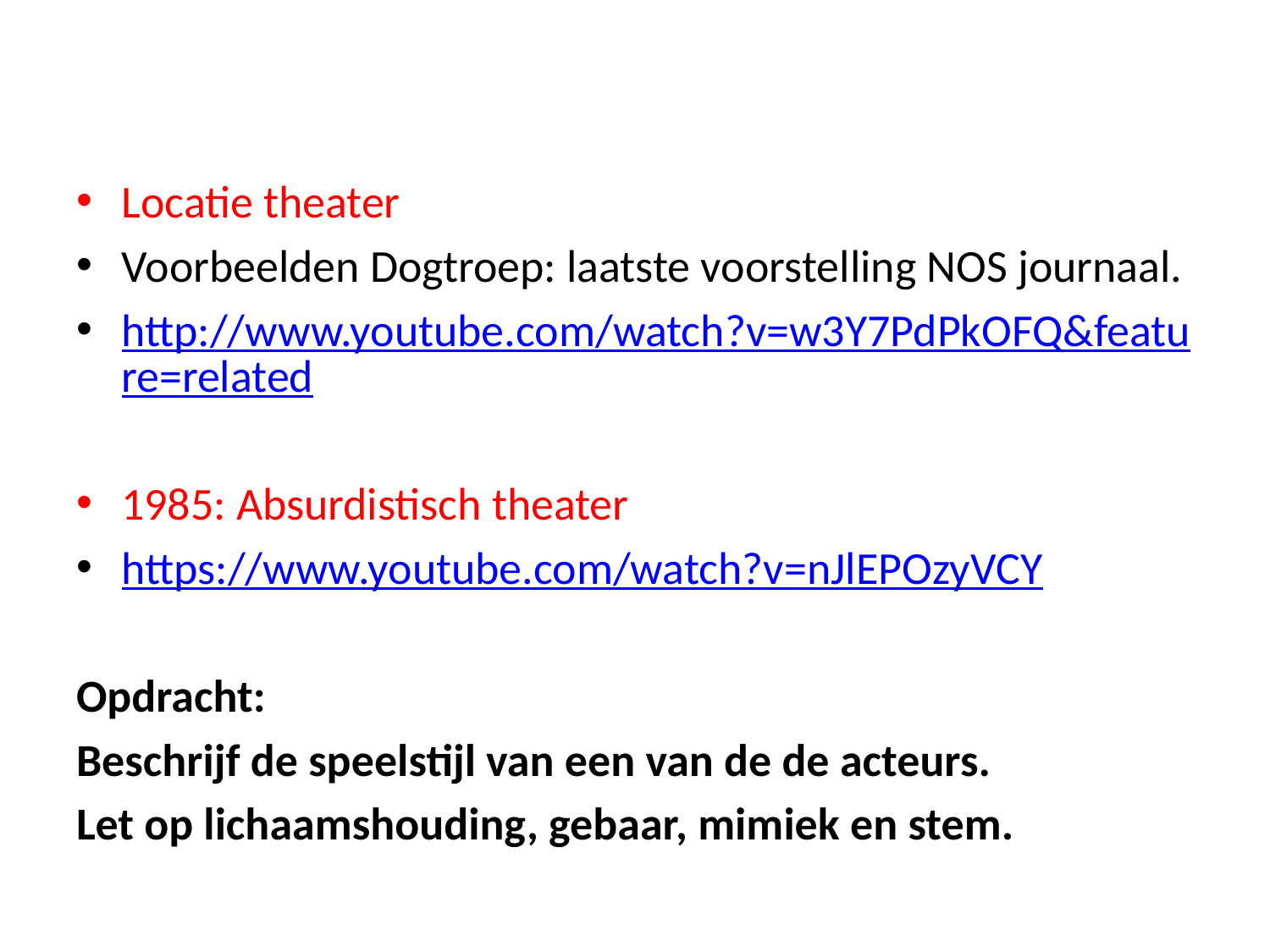

#

Locatie theater
Voorbeelden Dogtroep: laatste voorstelling NOS journaal.
http://www.youtube.com/watch?v=w3Y7PdPkOFQ&feature=related

1985: Absurdistisch theater
https://www.youtube.com/watch?v=nJlEPOzyVCY

Opdracht:
Beschrijf de speelstijl van een van de de acteurs.
Let op lichaamshouding, gebaar, mimiek en stem.